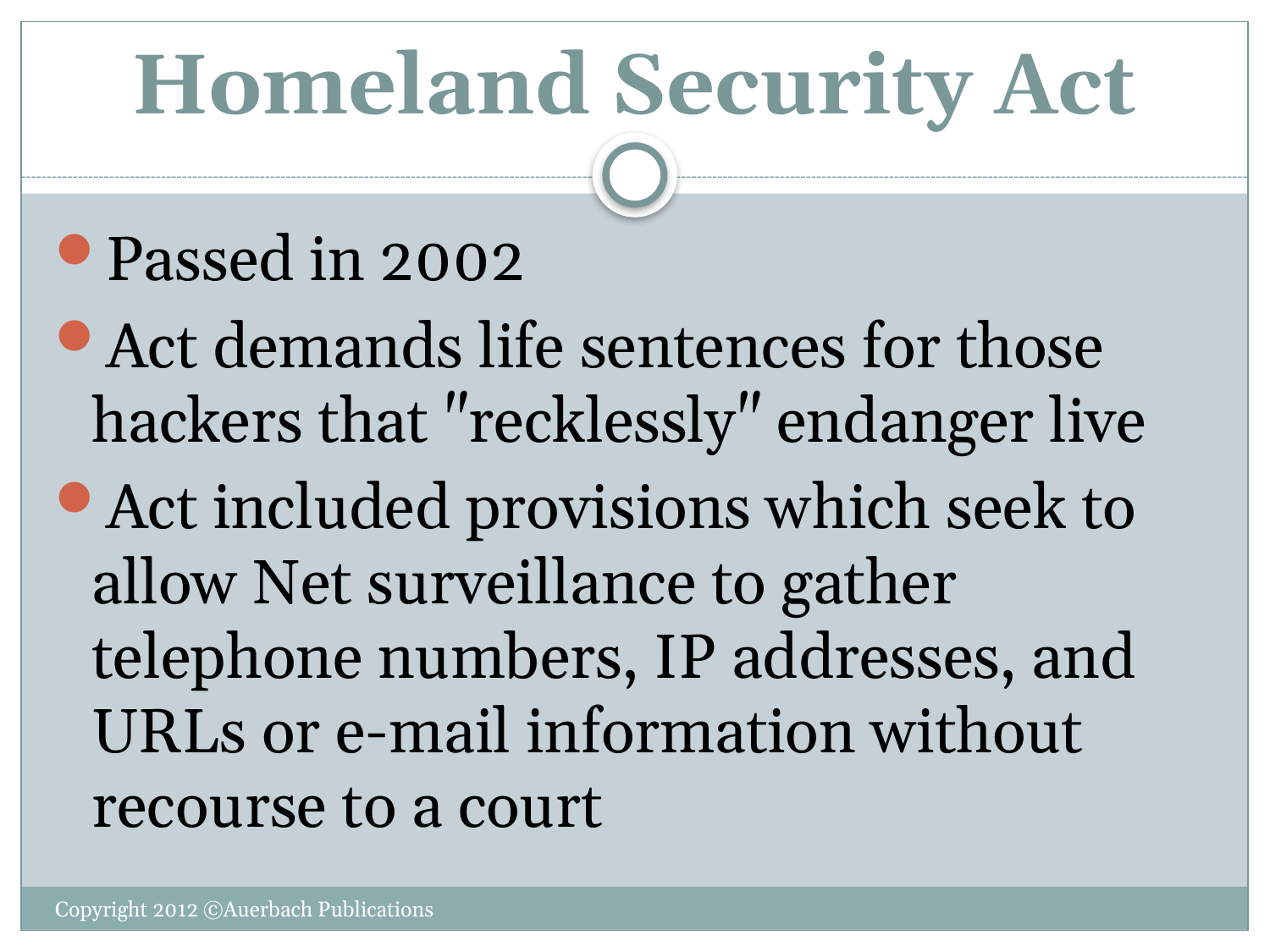

# Homeland Security Act
Passed in 2002
Act demands life sentences for those hackers that "recklessly" endanger live
Act included provisions which seek to allow Net surveillance to gather telephone numbers, IP addresses, and URLs or e-mail information without recourse to a court

Copyright 2012 ©Auerbach Publications